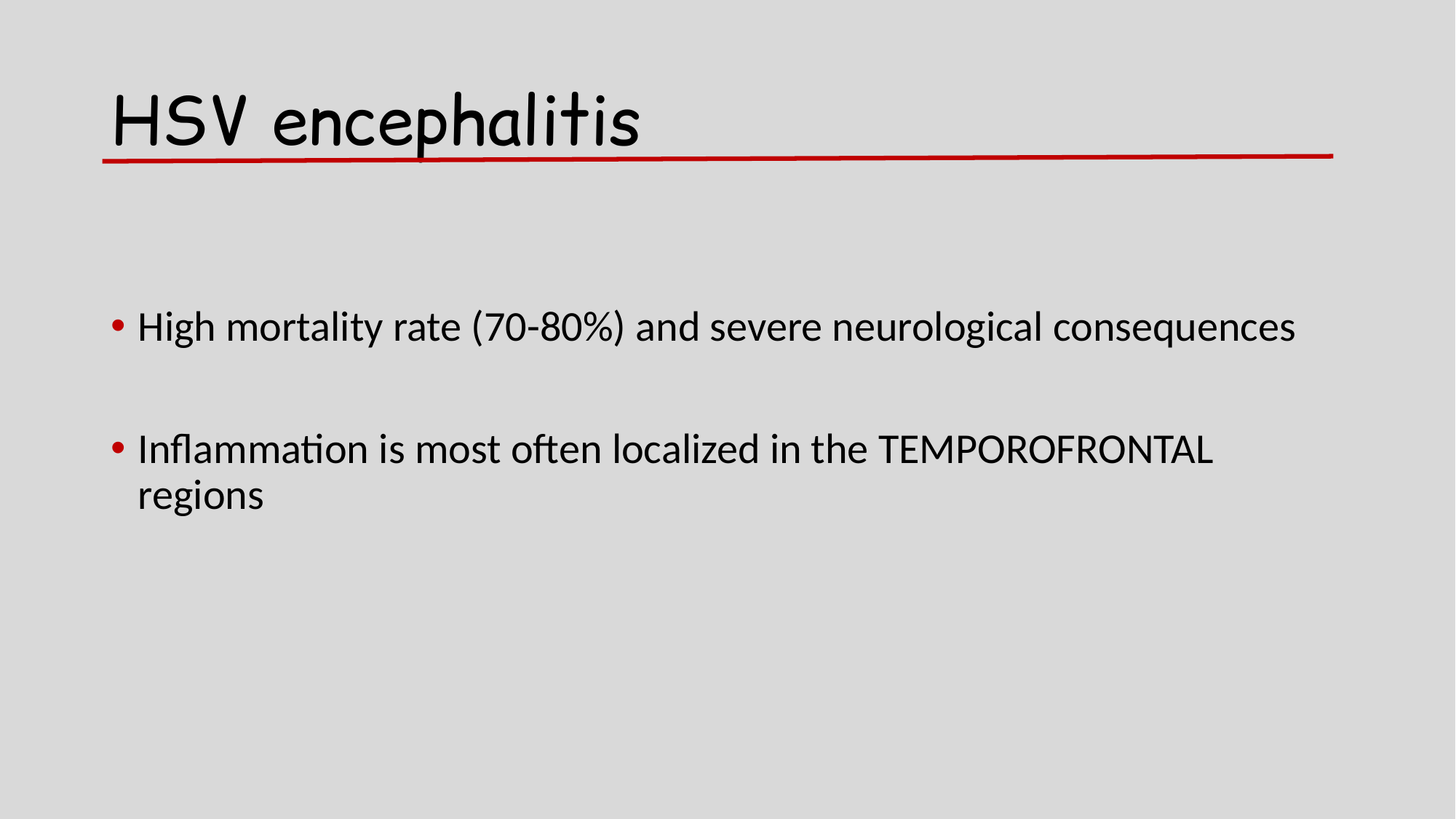

# HSV encephalitis
High mortality rate (70-80%) and severe neurological consequences

Inflammation is most often localized in the TEMPOROFRONTAL regions